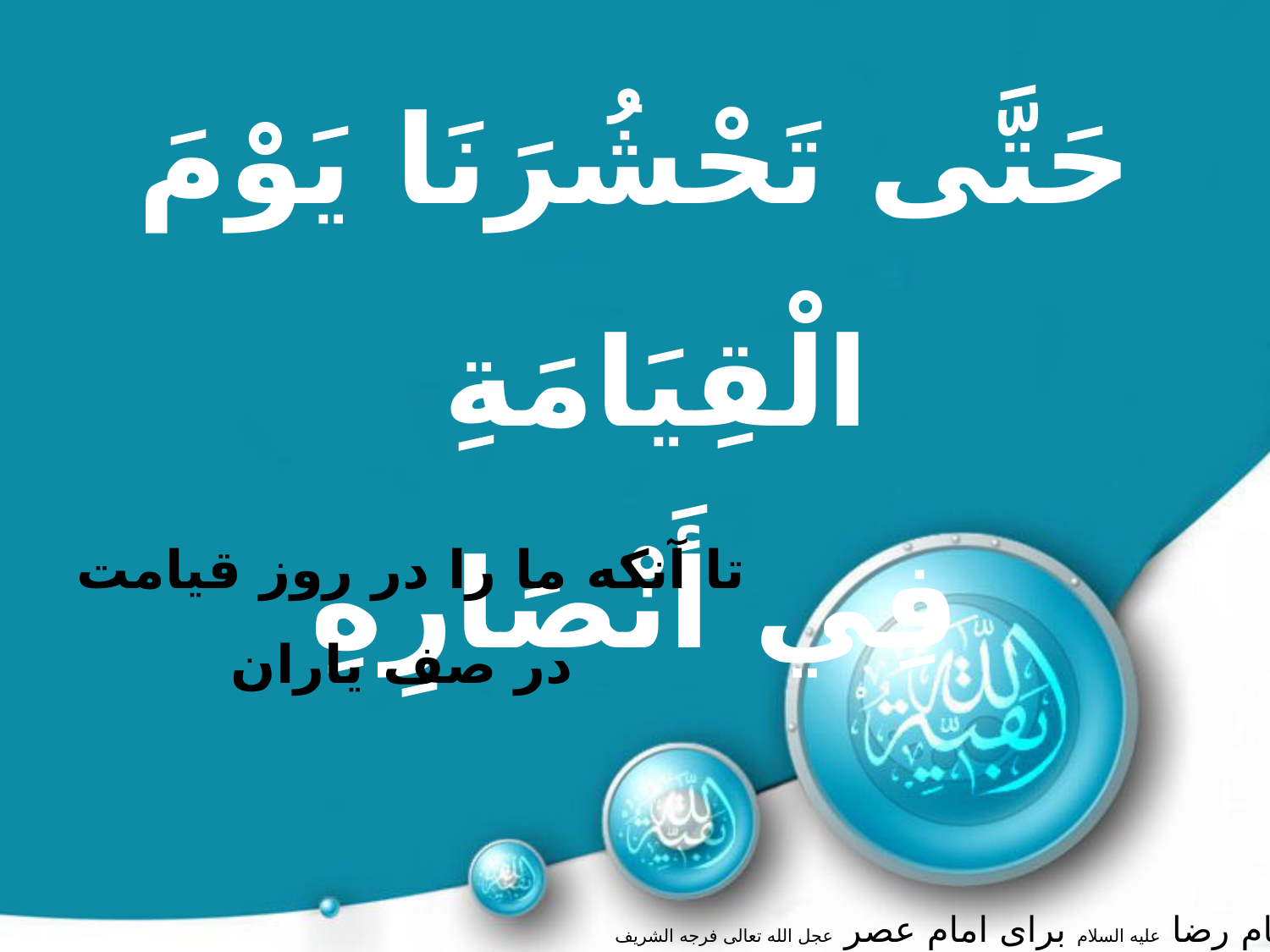

حَتَّى تَحْشُرَنَا يَوْمَ الْقِيَامَةِ
فِي أَنْصَارِهِ
تا آنكه ما را در روز قيامت
در صف ياران